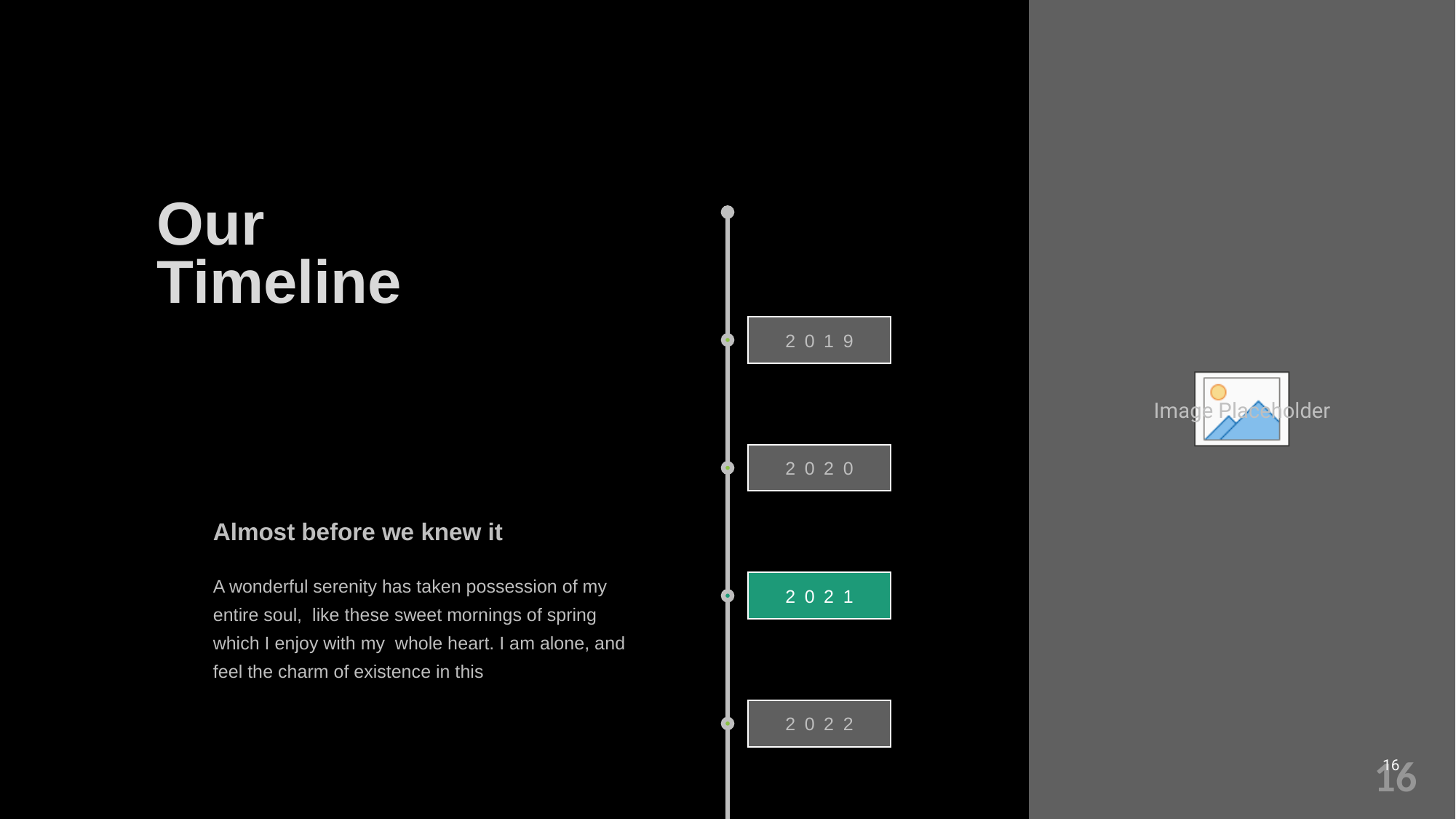

Our Timeline

2019
2020
Almost before we knew it
A wonderful serenity has taken possession of my entire soul,  like these sweet mornings of spring which I enjoy with my  whole heart. I am alone, and feel the charm of existence in this
2021
2022
16